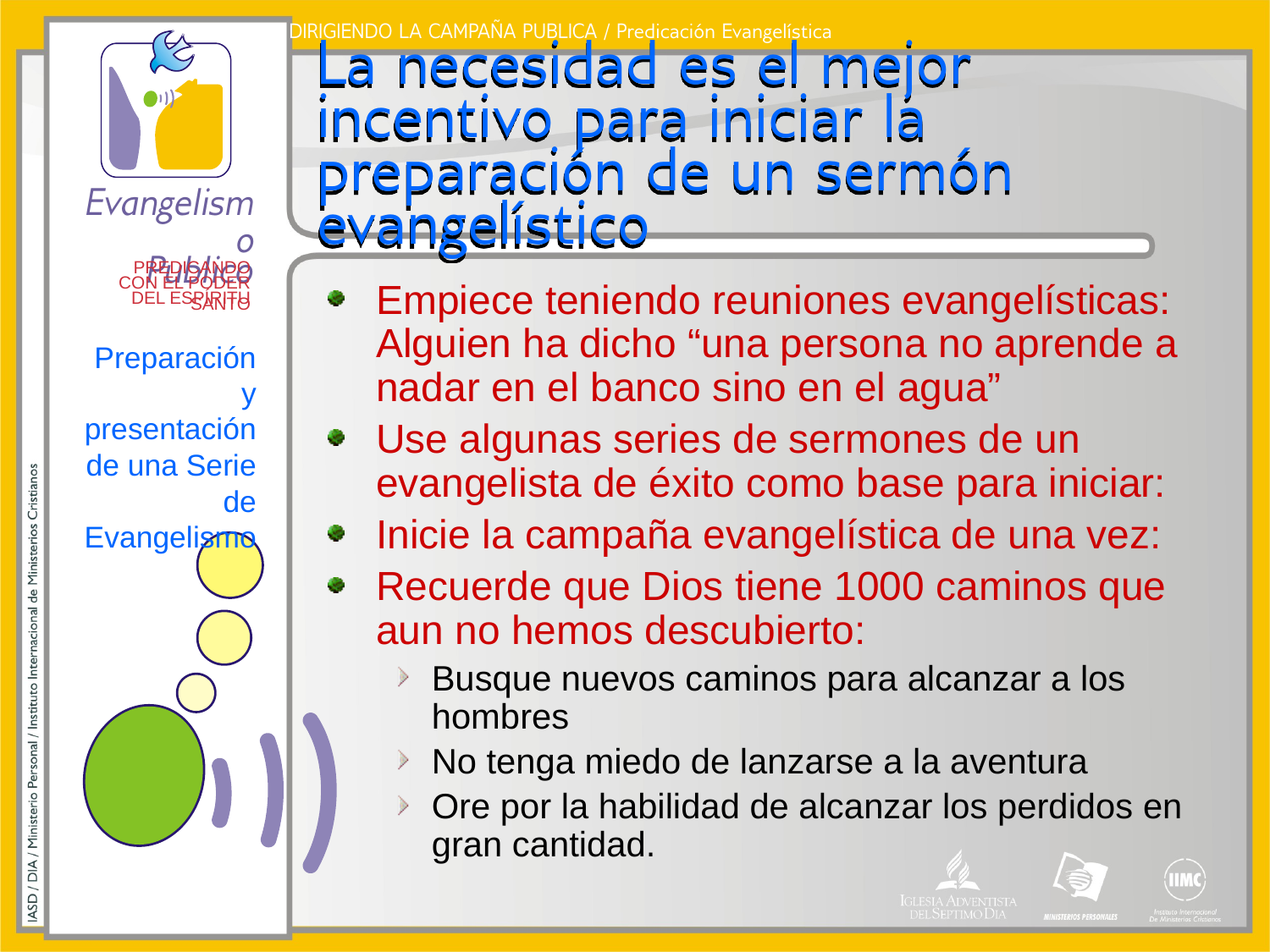

DIRIGIENDO LA CAMPAÑA PUBLICA / Predicación Evangelística
# La necesidad es el mejor incentivo para iniciar la preparación de un sermón evangelístico
Empiece teniendo reuniones evangelísticas: Alguien ha dicho “una persona no aprende a nadar en el banco sino en el agua”
Use algunas series de sermones de un evangelista de éxito como base para iniciar:
Inicie la campaña evangelística de una vez:
Recuerde que Dios tiene 1000 caminos que aun no hemos descubierto:
Busque nuevos caminos para alcanzar a los hombres
No tenga miedo de lanzarse a la aventura
Ore por la habilidad de alcanzar los perdidos en gran cantidad.